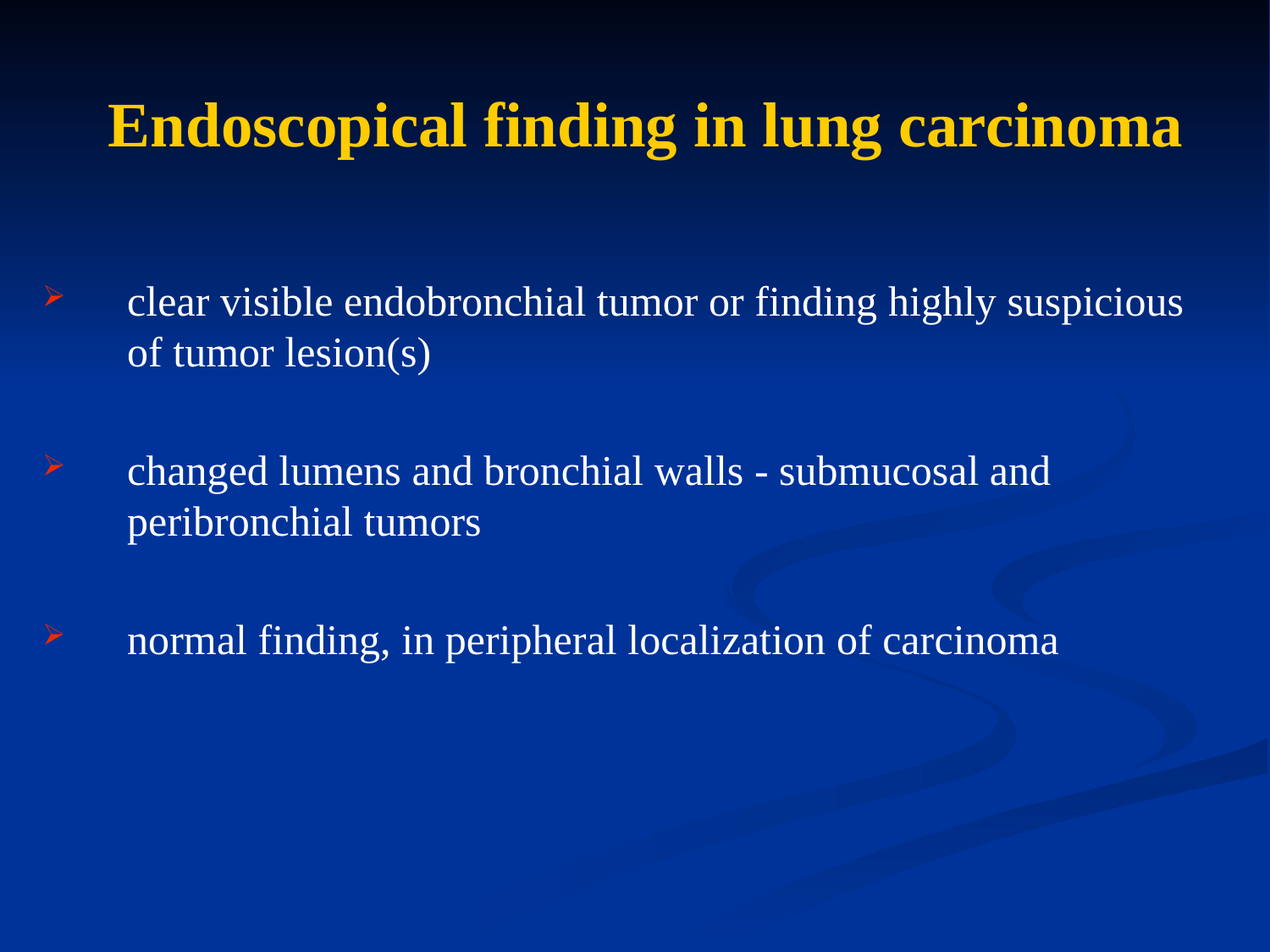

# Endoscopical finding in lung carcinoma
clear visible endobronchial tumor or finding highly suspicious of tumor lesion(s)

changed lumens and bronchial walls - submucosal and peribronchial tumors

normal finding, in peripheral localization of carcinoma